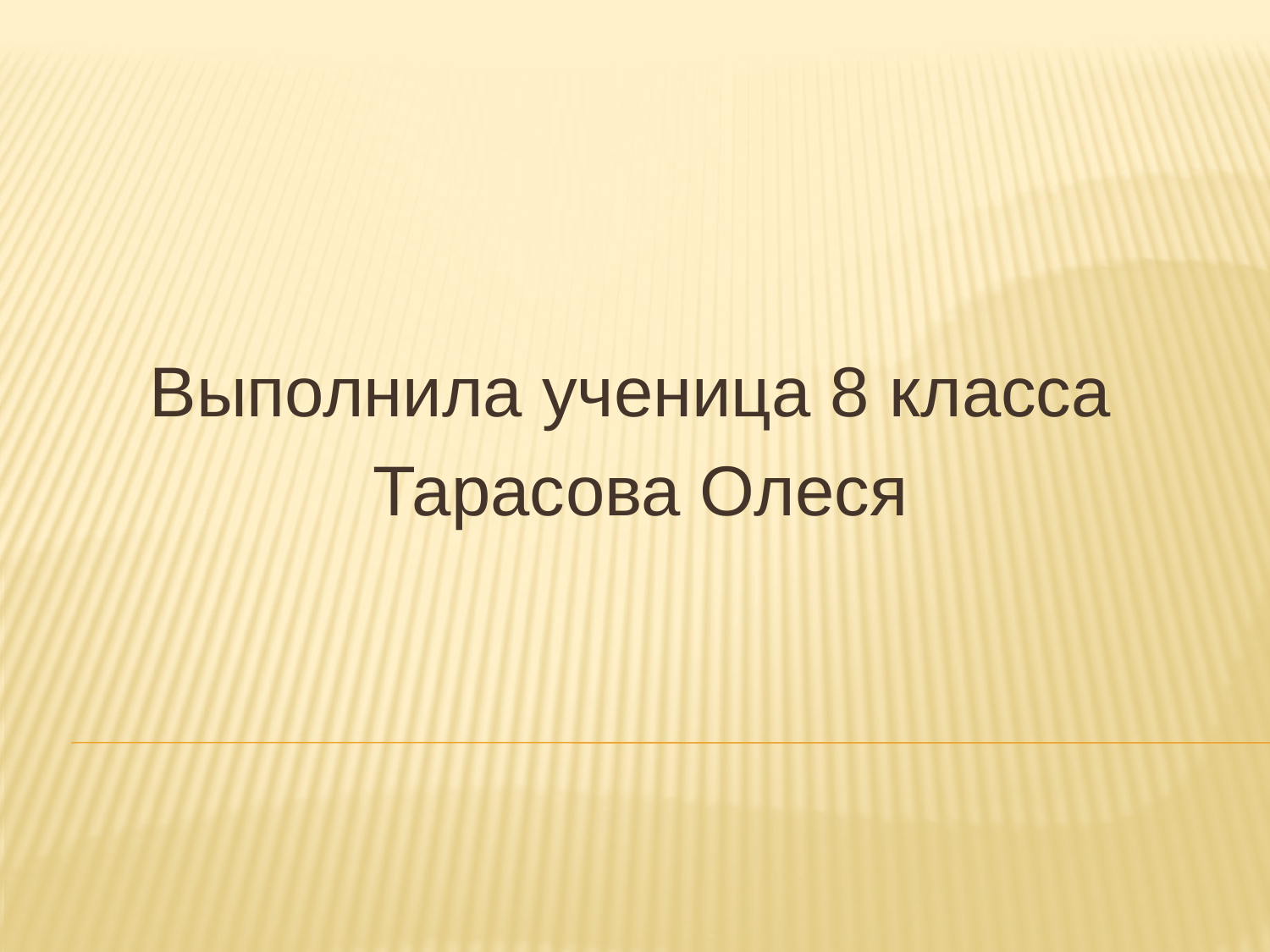

Выполнила ученица 8 класса
Тарасова Олеся
#